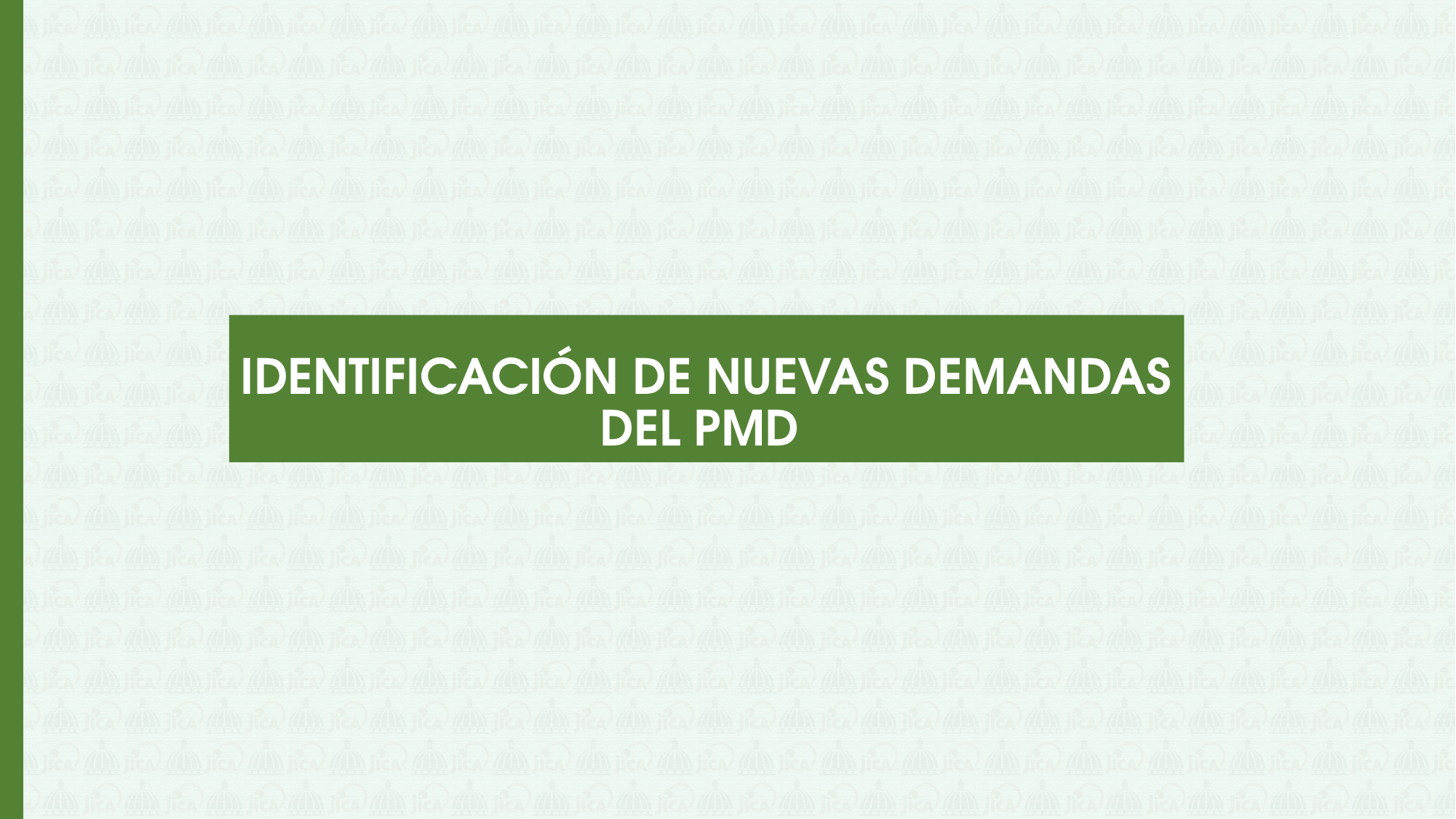

# IDENTIFICACIÓN DE NUEVAS DEMANDAS DEL PMD